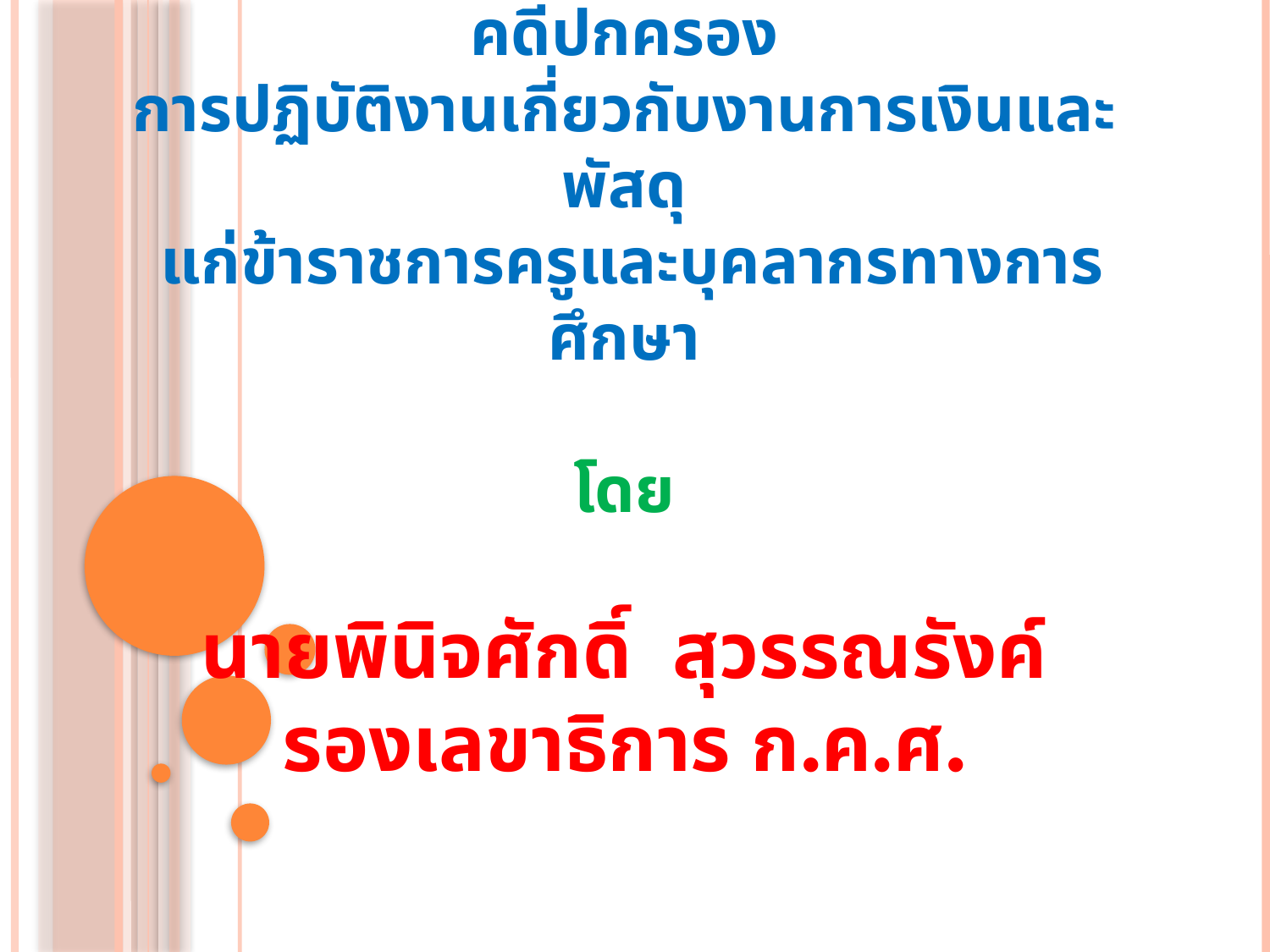

# บรรยายพิเศษ การอุทธรณ์และการร้องทุกข์ การดำเนินคดีปกครอง การปฏิบัติงานเกี่ยวกับงานการเงินและพัสดุ แก่ข้าราชการครูและบุคลากรทางการศึกษา โดย นายพินิจศักดิ์  สุวรรณรังค์ รองเลขาธิการ ก.ค.ศ.